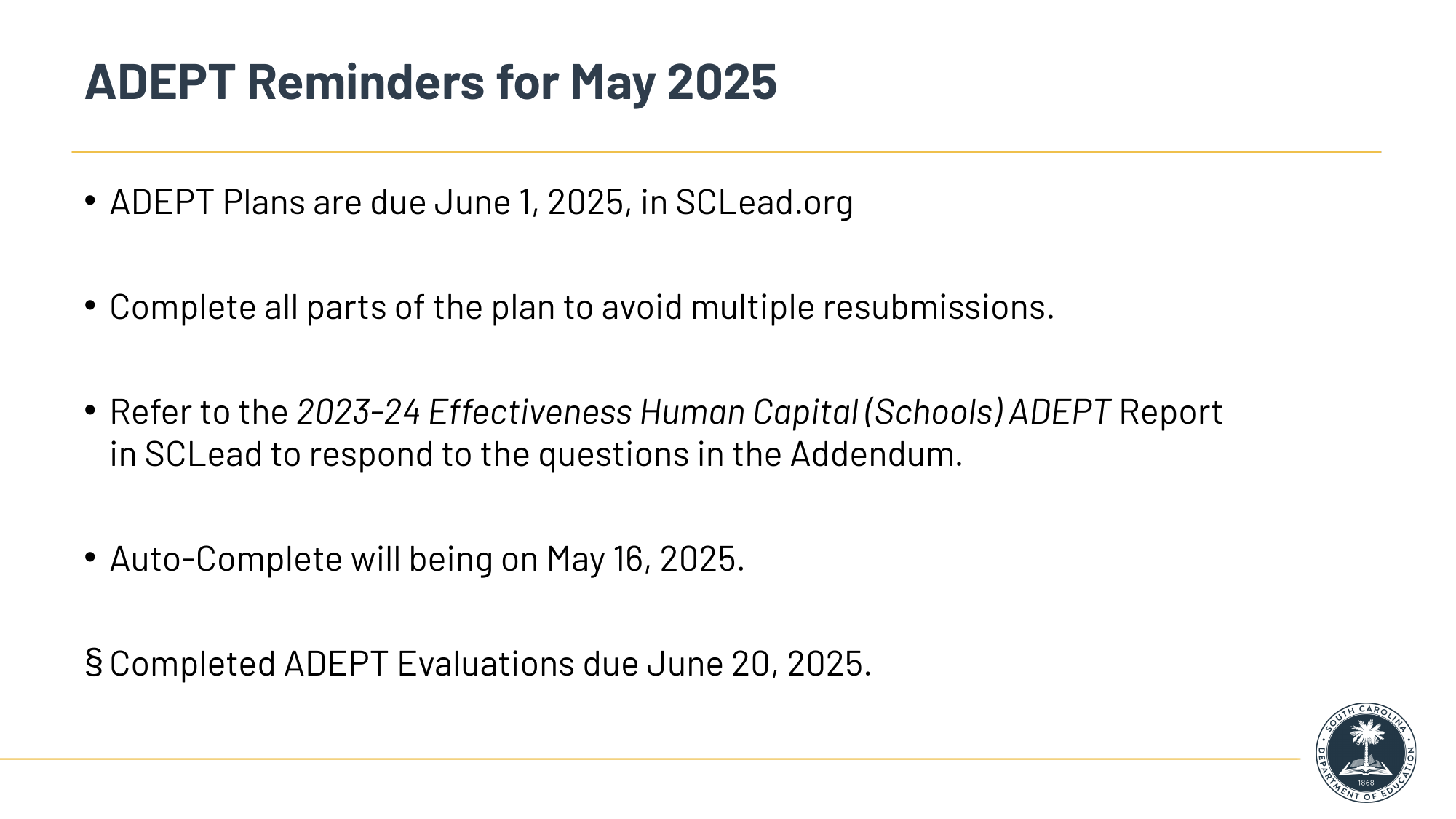

# ADEPT Reminders for May 2025
ADEPT Plans are due June 1, 2025, in SCLead.org

Complete all parts of the plan to avoid multiple resubmissions.

Refer to the 2023-24 Effectiveness Human Capital (Schools) ADEPT Report in SCLead to respond to the questions in the Addendum.

Auto-Complete will being on May 16, 2025.

Completed ADEPT Evaluations due June 20, 2025.